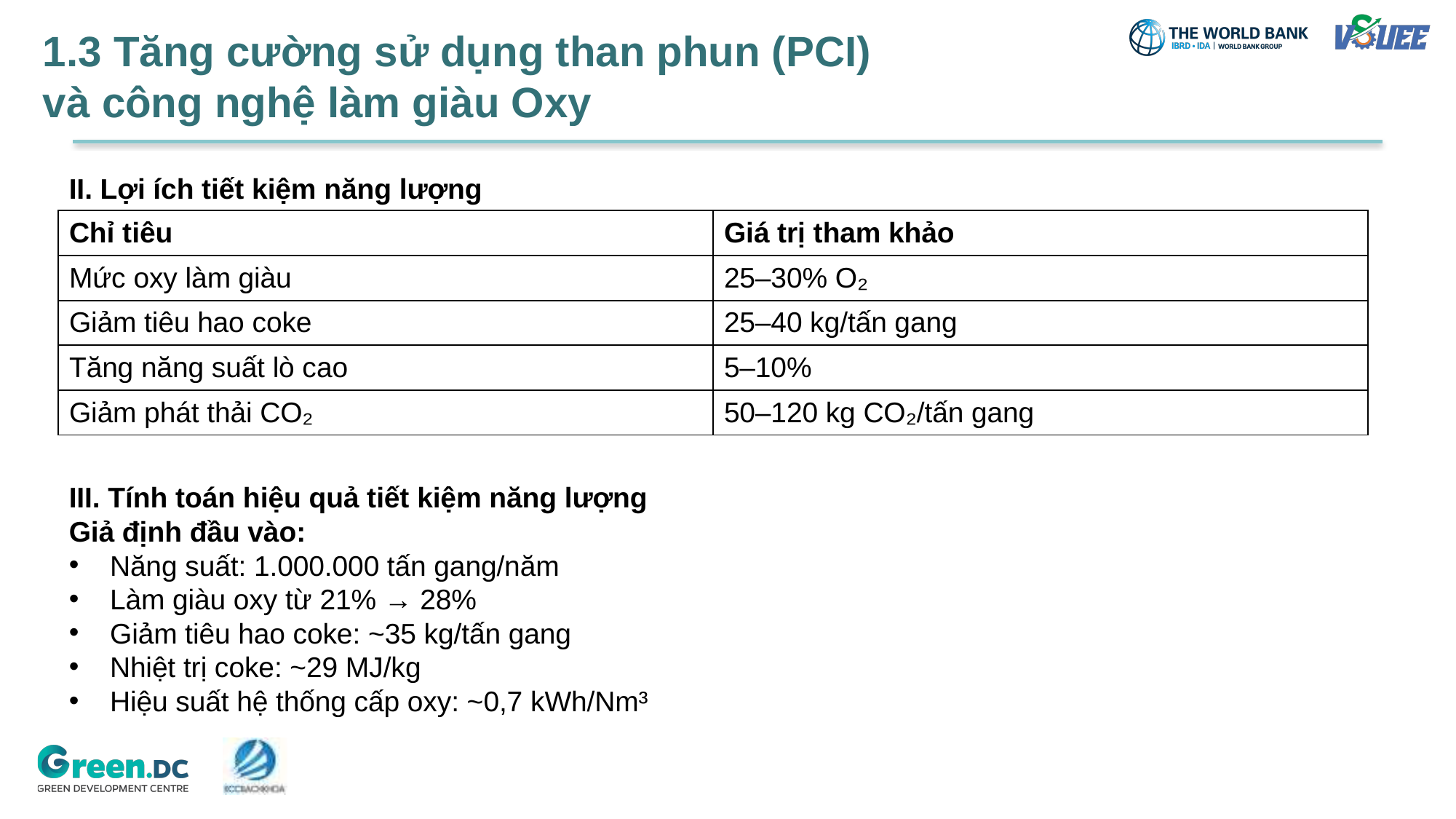

1.3 Tăng cường sử dụng than phun (PCI)
và công nghệ làm giàu Oxy

II. Lợi ích tiết kiệm năng lượng
| Chỉ tiêu | Giá trị tham khảo |
| --- | --- |
| Mức oxy làm giàu | 25–30% O₂ |
| Giảm tiêu hao coke | 25–40 kg/tấn gang |
| Tăng năng suất lò cao | 5–10% |
| Giảm phát thải CO₂ | 50–120 kg CO₂/tấn gang |
III. Tính toán hiệu quả tiết kiệm năng lượng
Giả định đầu vào:
Năng suất: 1.000.000 tấn gang/năm
Làm giàu oxy từ 21% → 28%
Giảm tiêu hao coke: ~35 kg/tấn gang
Nhiệt trị coke: ~29 MJ/kg
Hiệu suất hệ thống cấp oxy: ~0,7 kWh/Nm³